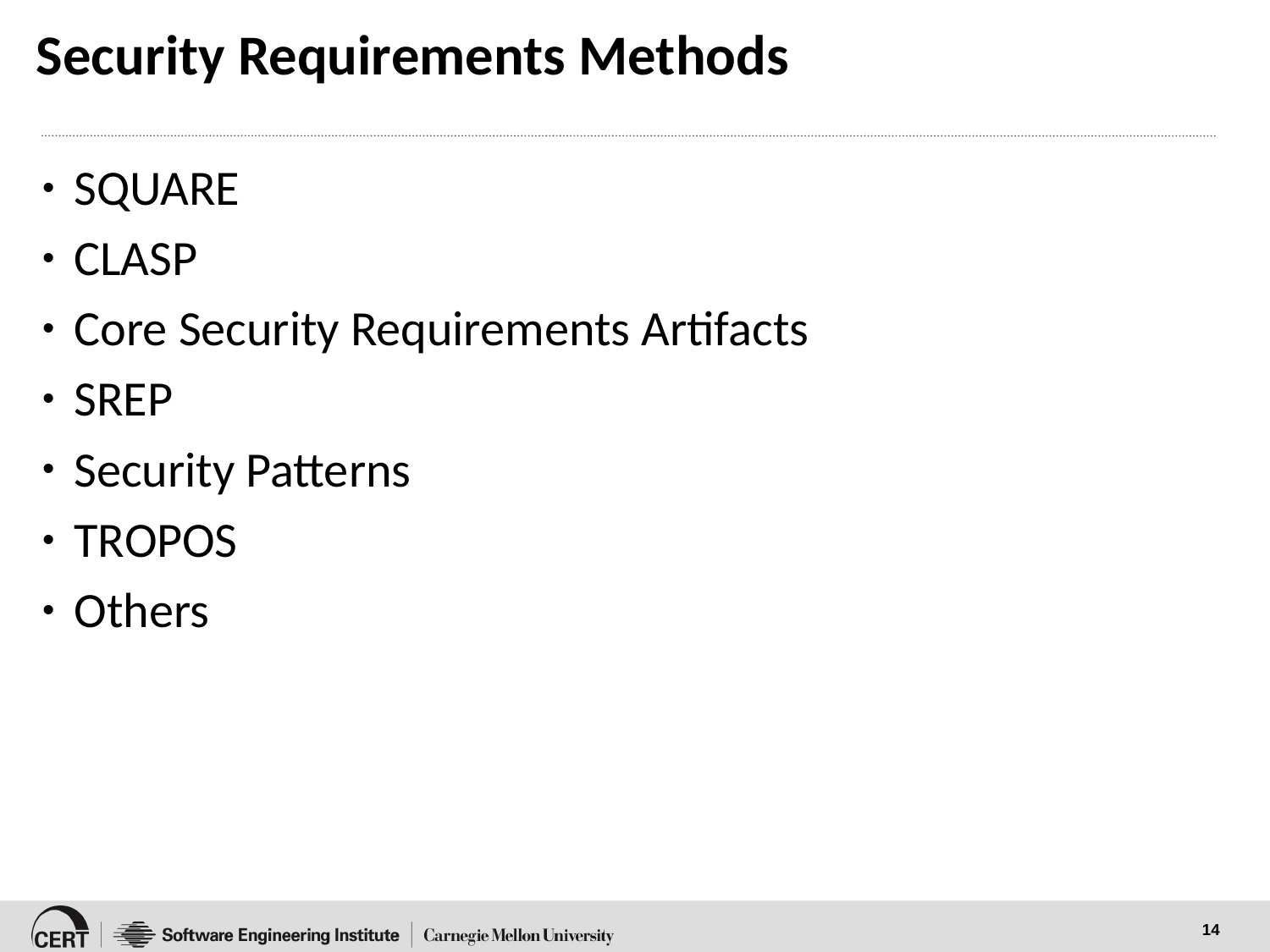

# Security Requirements Methods
SQUARE
CLASP
Core Security Requirements Artifacts
SREP
Security Patterns
TROPOS
Others